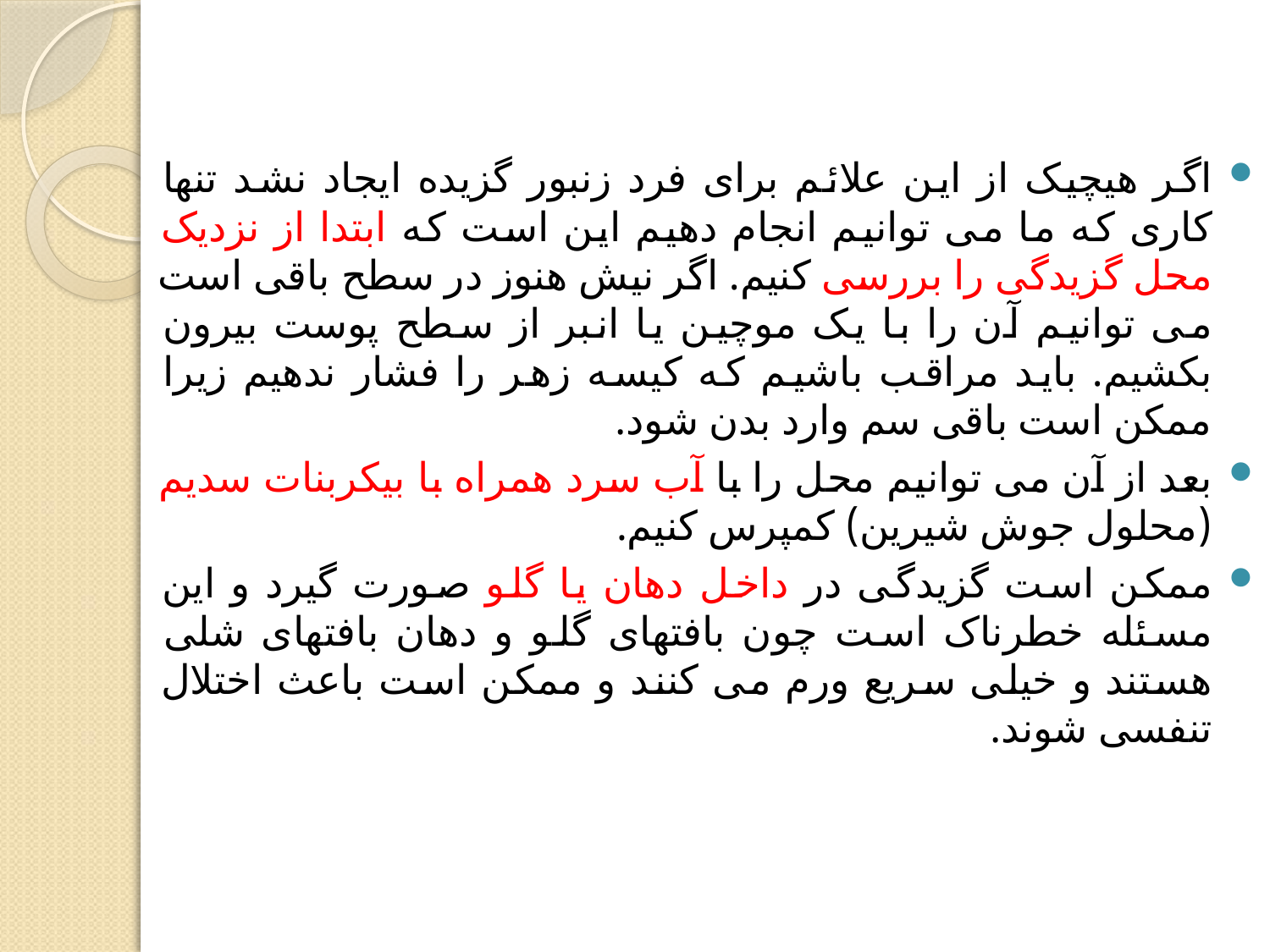

اگر هیچیک از این علائم برای فرد زنبور گزیده ایجاد نشد تنها کاری که ما می توانیم انجام دهیم این است که ابتدا از نزدیک محل گزیدگی را بررسی کنیم. اگر نیش هنوز در سطح باقی است می توانیم آن را با یک موچین یا انبر از سطح پوست بیرون بکشیم. باید مراقب باشیم که کیسه زهر را فشار ندهیم زیرا ممکن است باقی سم وارد بدن شود.
بعد از آن می توانیم محل را با آب سرد همراه با بیکربنات سدیم (محلول جوش شیرین) کمپرس کنیم.
ممکن است گزیدگی در داخل دهان یا گلو صورت گیرد و این مسئله خطرناک است چون بافتهای گلو و دهان بافتهای شلی هستند و خیلی سریع ورم می کنند و ممکن است باعث اختلال تنفسی شوند.